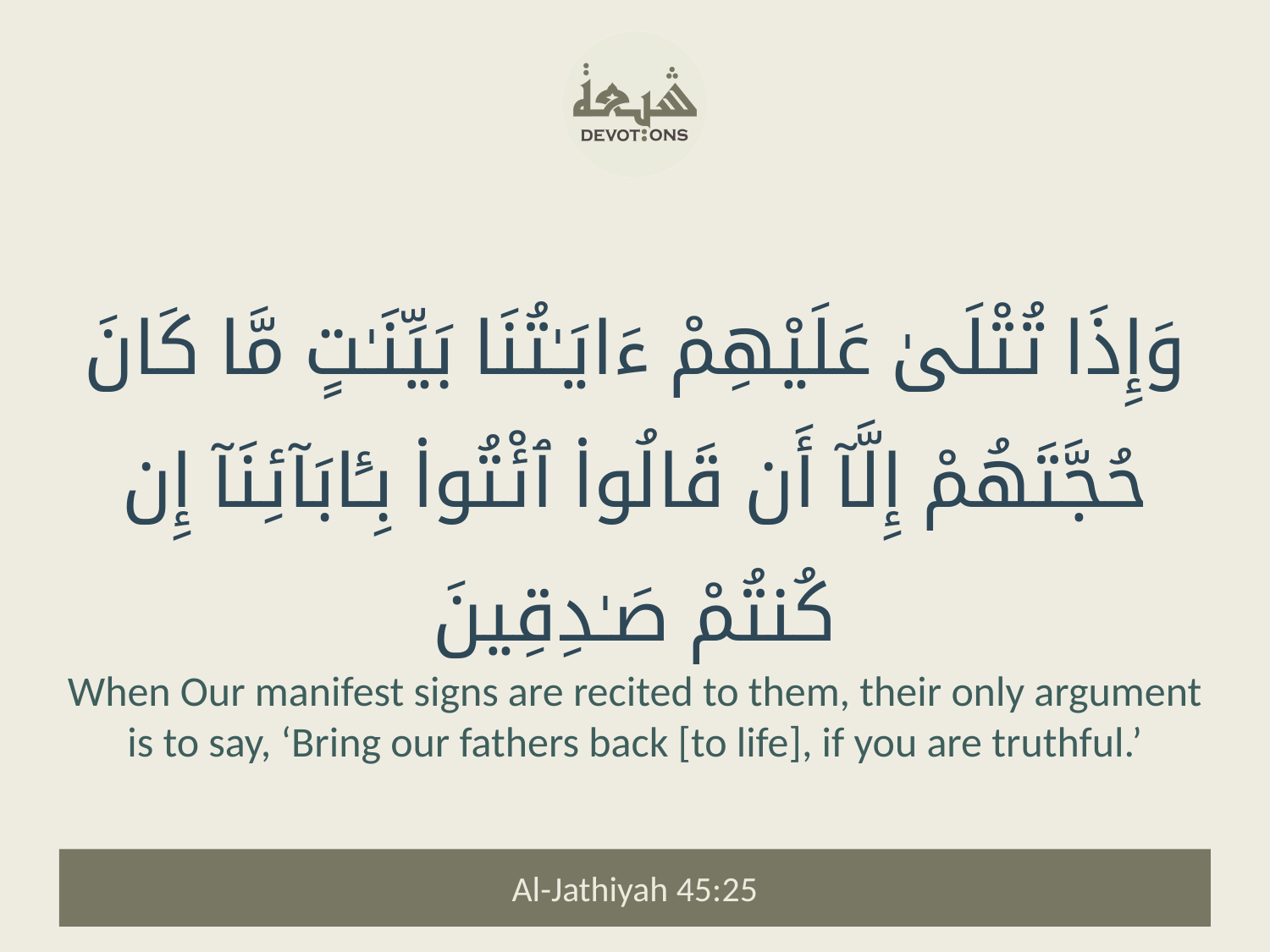

وَإِذَا تُتْلَىٰ عَلَيْهِمْ ءَايَـٰتُنَا بَيِّنَـٰتٍ مَّا كَانَ حُجَّتَهُمْ إِلَّآ أَن قَالُوا۟ ٱئْتُوا۟ بِـَٔابَآئِنَآ إِن كُنتُمْ صَـٰدِقِينَ
When Our manifest signs are recited to them, their only argument is to say, ‘Bring our fathers back [to life], if you are truthful.’
Al-Jathiyah 45:25